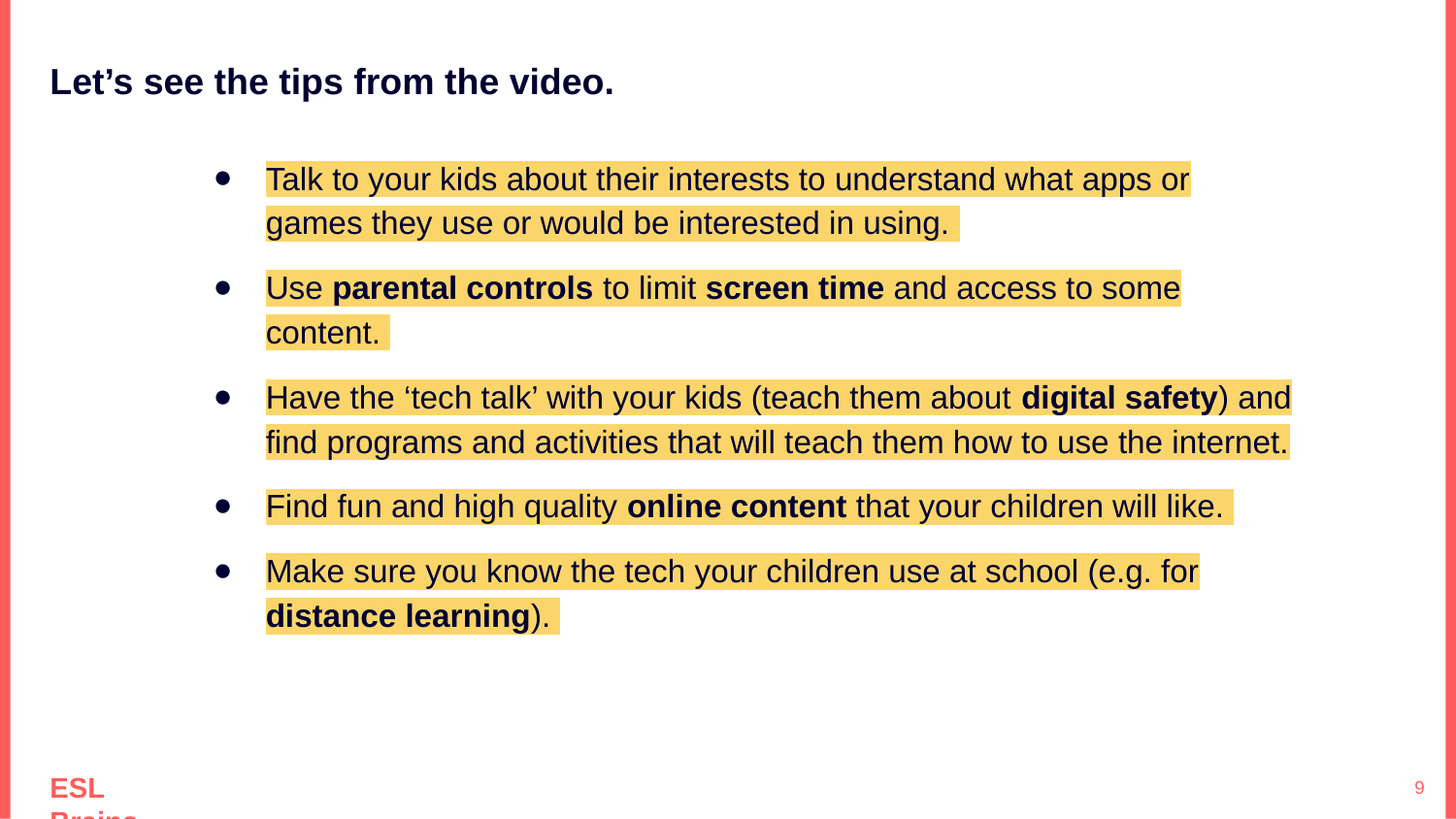

Let’s see the tips from the video.
Talk to your kids about their interests to understand what apps or games they use or would be interested in using.
Use parental controls to limit screen time and access to some content.
Have the ‘tech talk’ with your kids (teach them about digital safety) and find programs and activities that will teach them how to use the internet.
Find fun and high quality online content that your children will like.
Make sure you know the tech your children use at school (e.g. for distance learning).
9